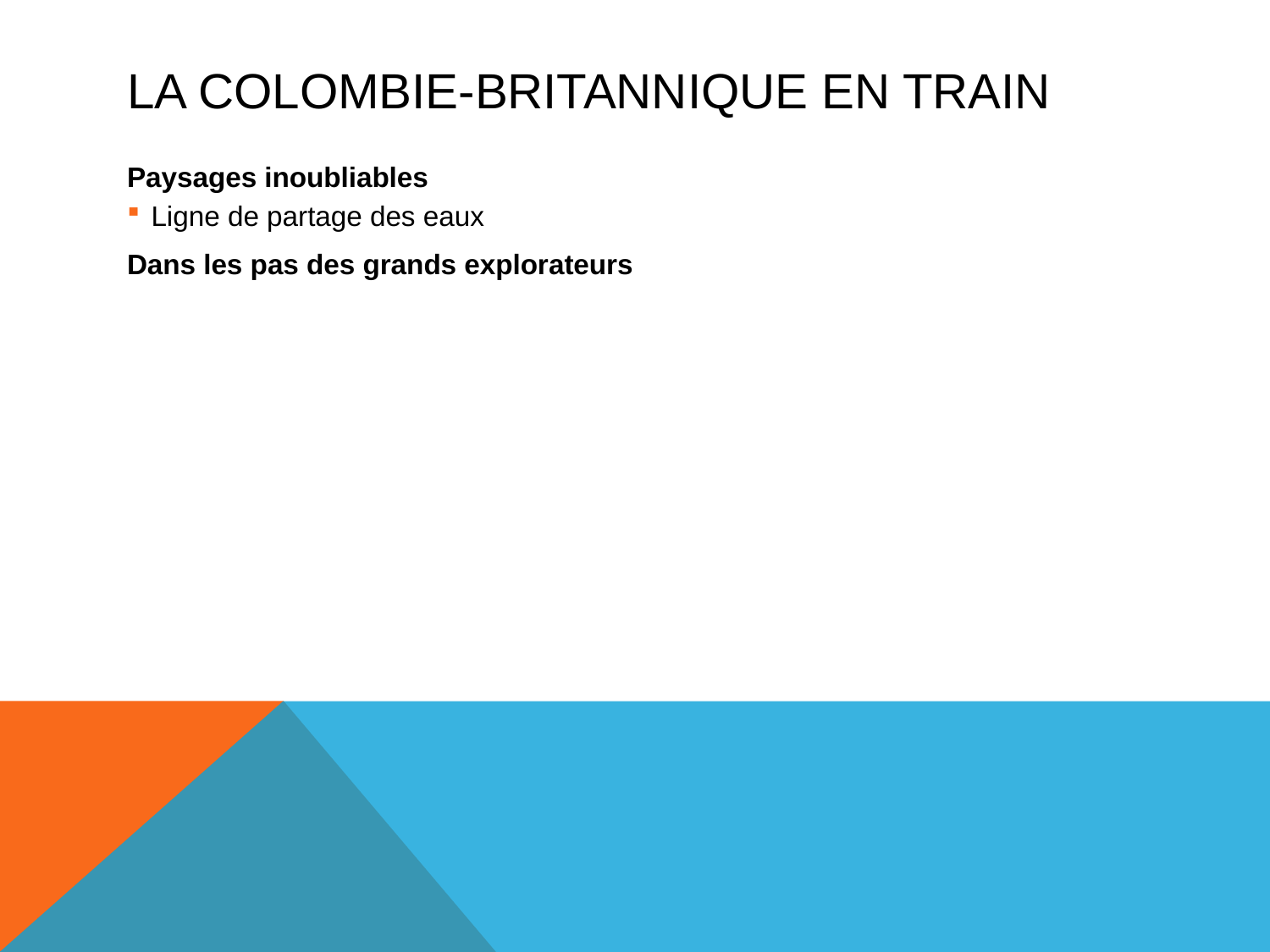

# La Colombie-Britannique en train
Paysages inoubliables
Ligne de partage des eaux
Dans les pas des grands explorateurs